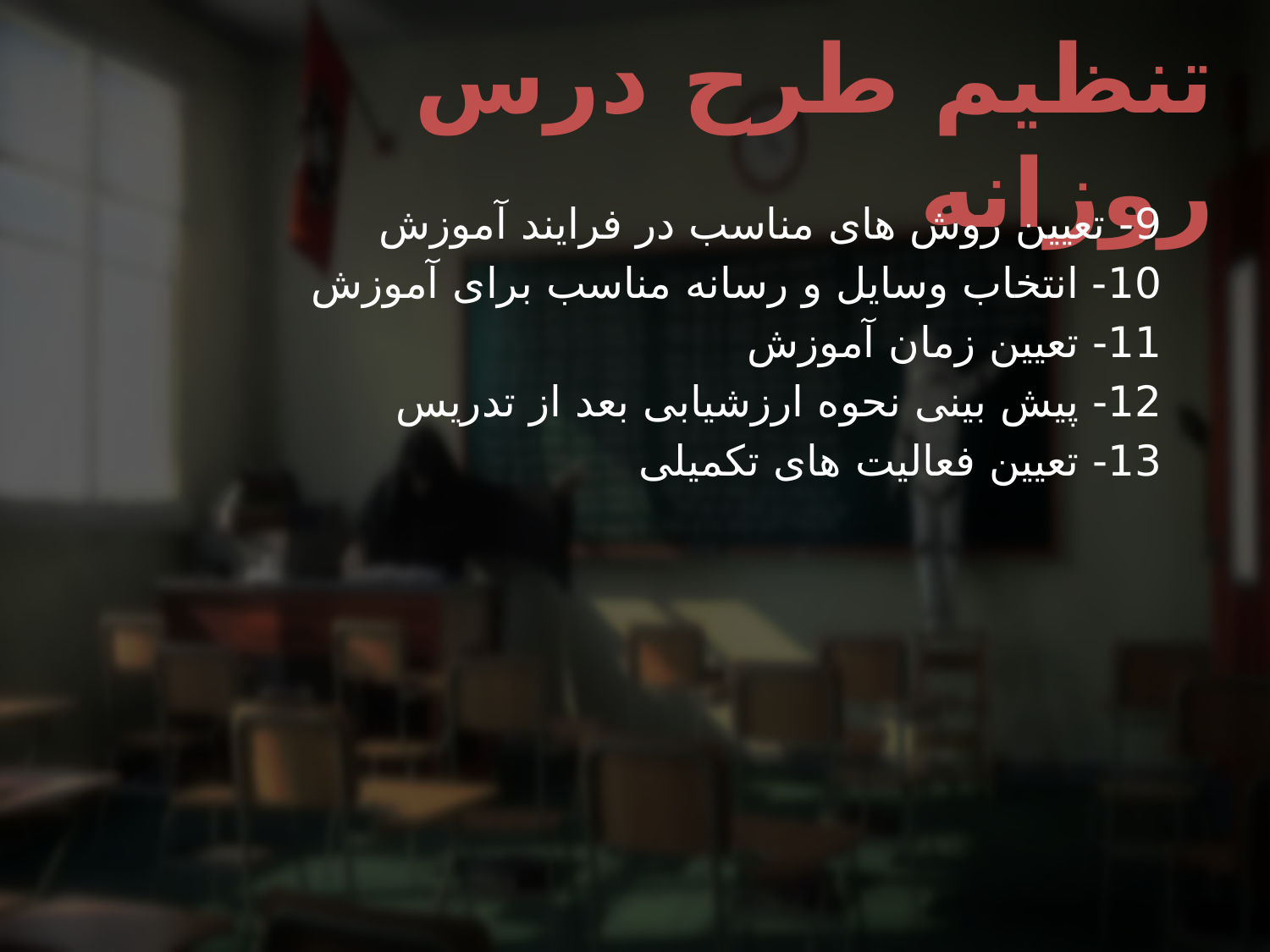

# تنظیم طرح درس روزانه
9- تعیین روش های مناسب در فرایند آموزش
10- انتخاب وسایل و رسانه مناسب برای آموزش
11- تعیین زمان آموزش
12- پیش بینی نحوه ارزشیابی بعد از تدریس
13- تعیین فعالیت های تکمیلی